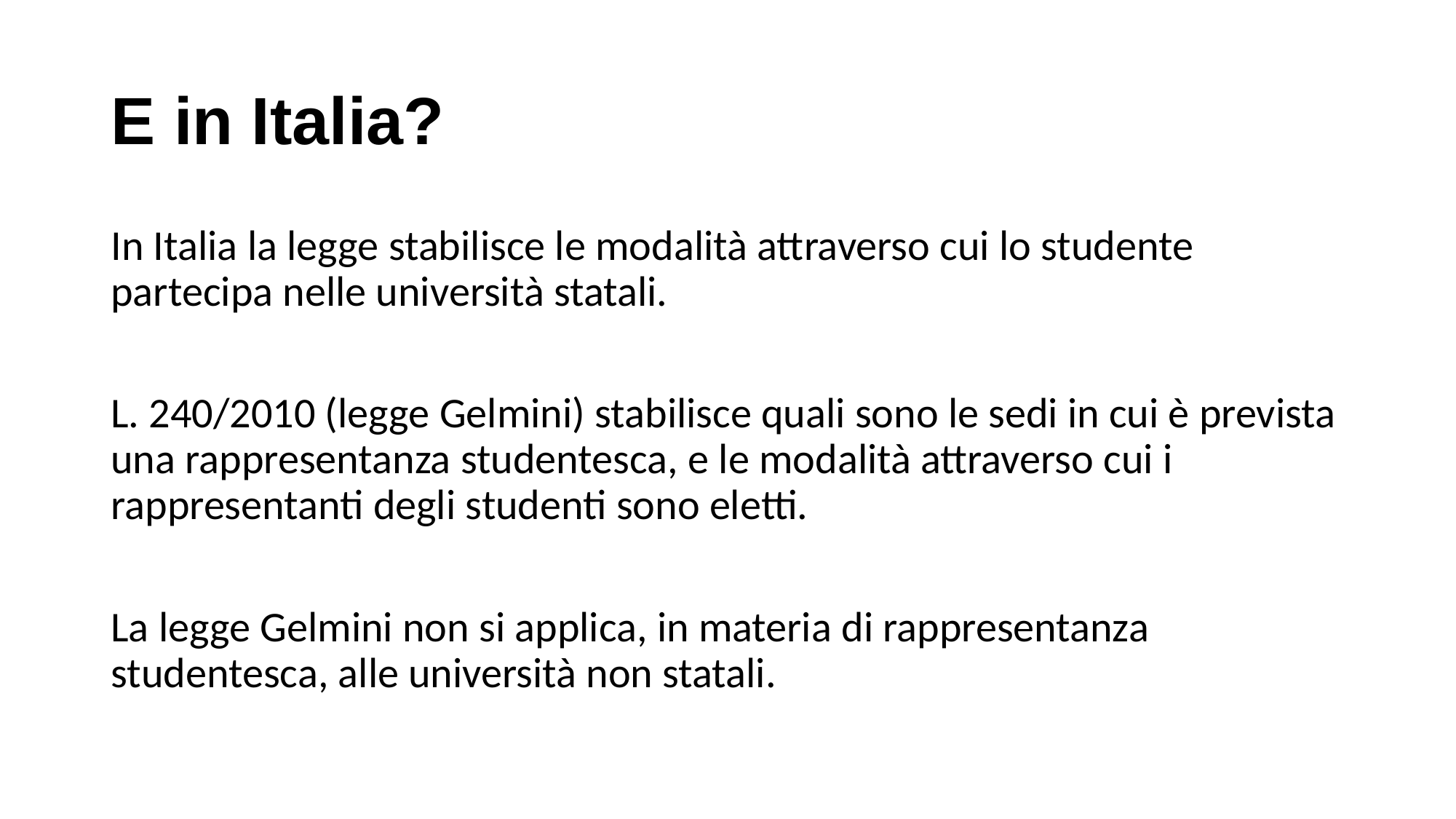

# E in Italia?
In Italia la legge stabilisce le modalità attraverso cui lo studente partecipa nelle università statali.

L. 240/2010 (legge Gelmini) stabilisce quali sono le sedi in cui è prevista una rappresentanza studentesca, e le modalità attraverso cui i rappresentanti degli studenti sono eletti.

La legge Gelmini non si applica, in materia di rappresentanza studentesca, alle università non statali.